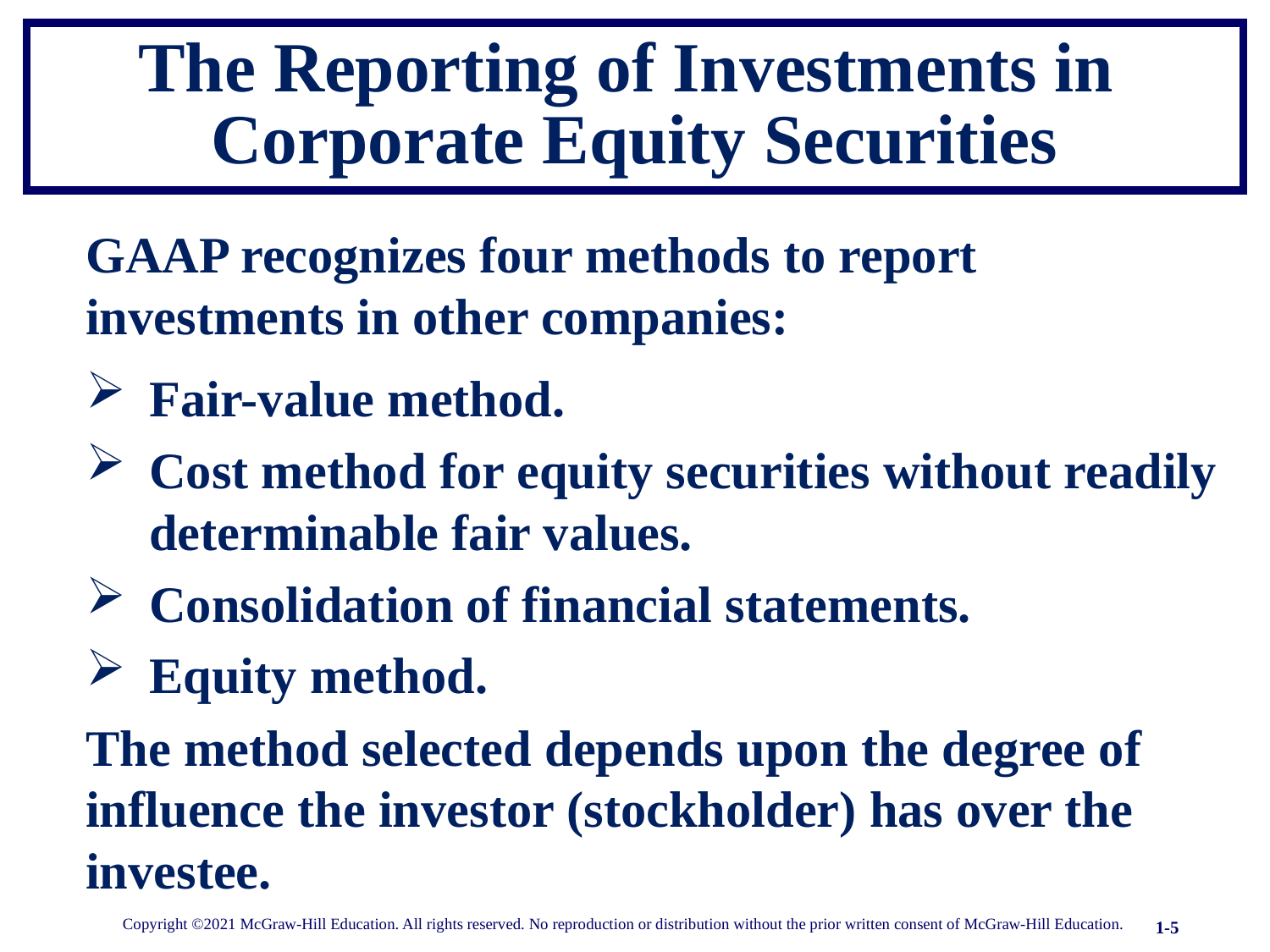

# The Reporting of Investments in Corporate Equity Securities
GAAP recognizes four methods to report
investments in other companies:
Fair-value method.
Cost method for equity securities without readily
determinable fair values.
Consolidation of financial statements.
Equity method.
The method selected depends upon the degree of
influence the investor (stockholder) has over the
investee.
Copyright ©2021 McGraw-Hill Education. All rights reserved. No reproduction or distribution without the prior written consent of McGraw-Hill Education.
1-5